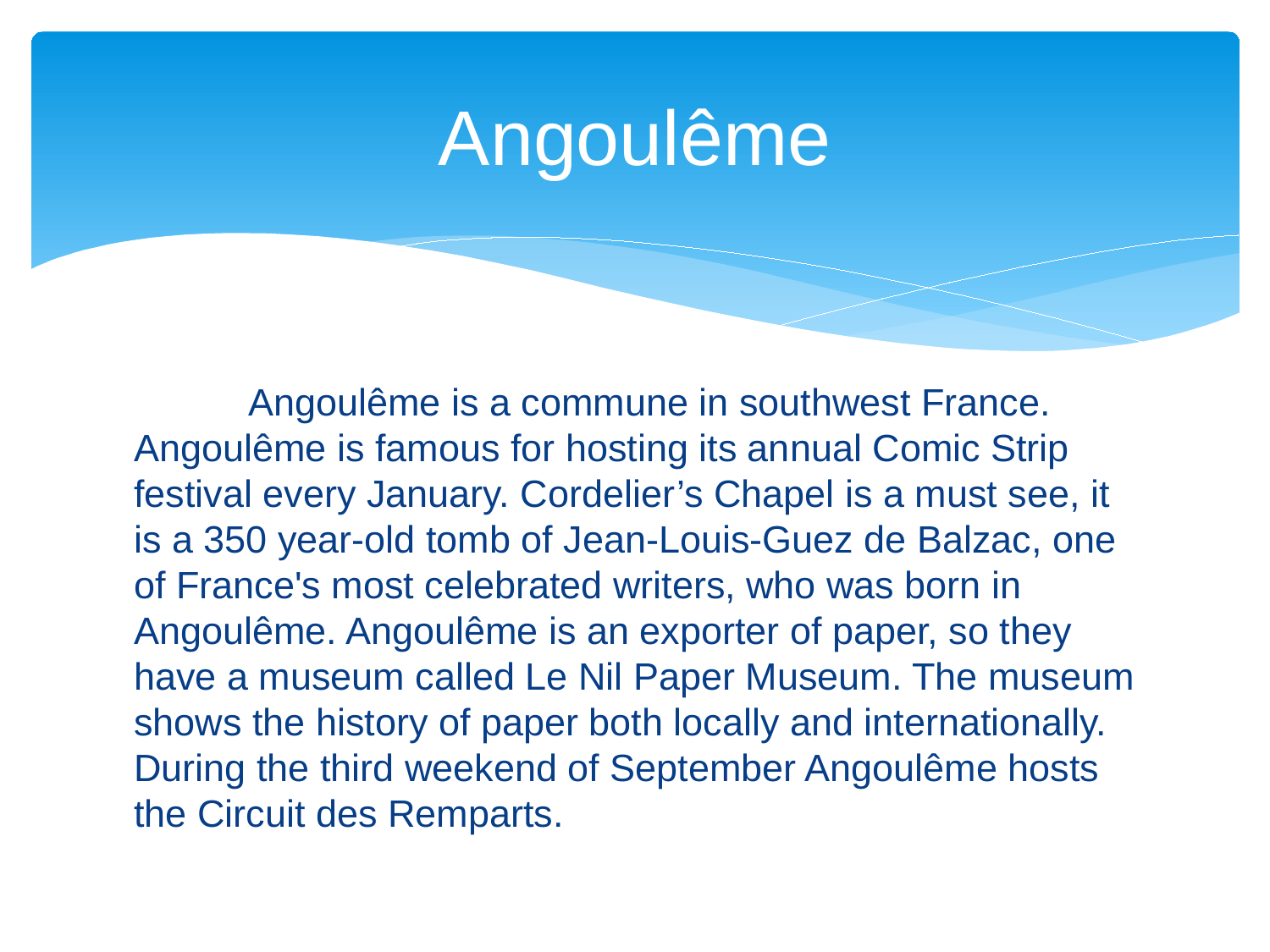

# Angoulême
	Angoulême is a commune in southwest France. Angoulême is famous for hosting its annual Comic Strip festival every January. Cordelier’s Chapel is a must see, it is a 350 year-old tomb of Jean-Louis-Guez de Balzac, one of France's most celebrated writers, who was born in Angoulême. Angoulême is an exporter of paper, so they have a museum called Le Nil Paper Museum. The museum shows the history of paper both locally and internationally. During the third weekend of September Angoulême hosts the Circuit des Remparts.